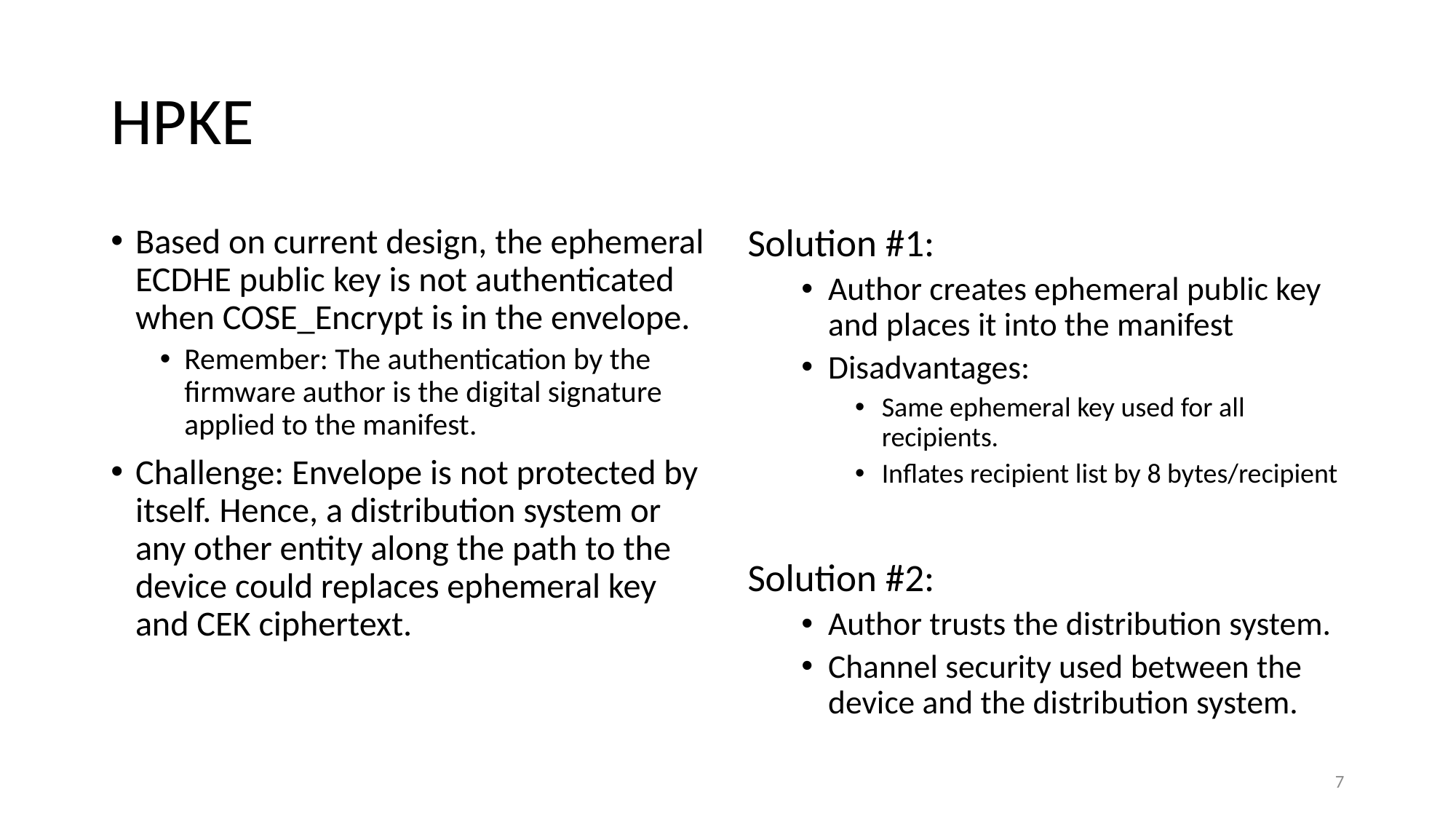

# HPKE
Based on current design, the ephemeral ECDHE public key is not authenticated when COSE_Encrypt is in the envelope.
Remember: The authentication by the firmware author is the digital signature applied to the manifest.
Challenge: Envelope is not protected by itself. Hence, a distribution system or any other entity along the path to the device could replaces ephemeral key and CEK ciphertext.

Solution #1:
Author creates ephemeral public key and places it into the manifest
Disadvantages:
Same ephemeral key used for all recipients.
Inflates recipient list by 8 bytes/recipient

Solution #2:
Author trusts the distribution system.
Channel security used between the device and the distribution system.
7